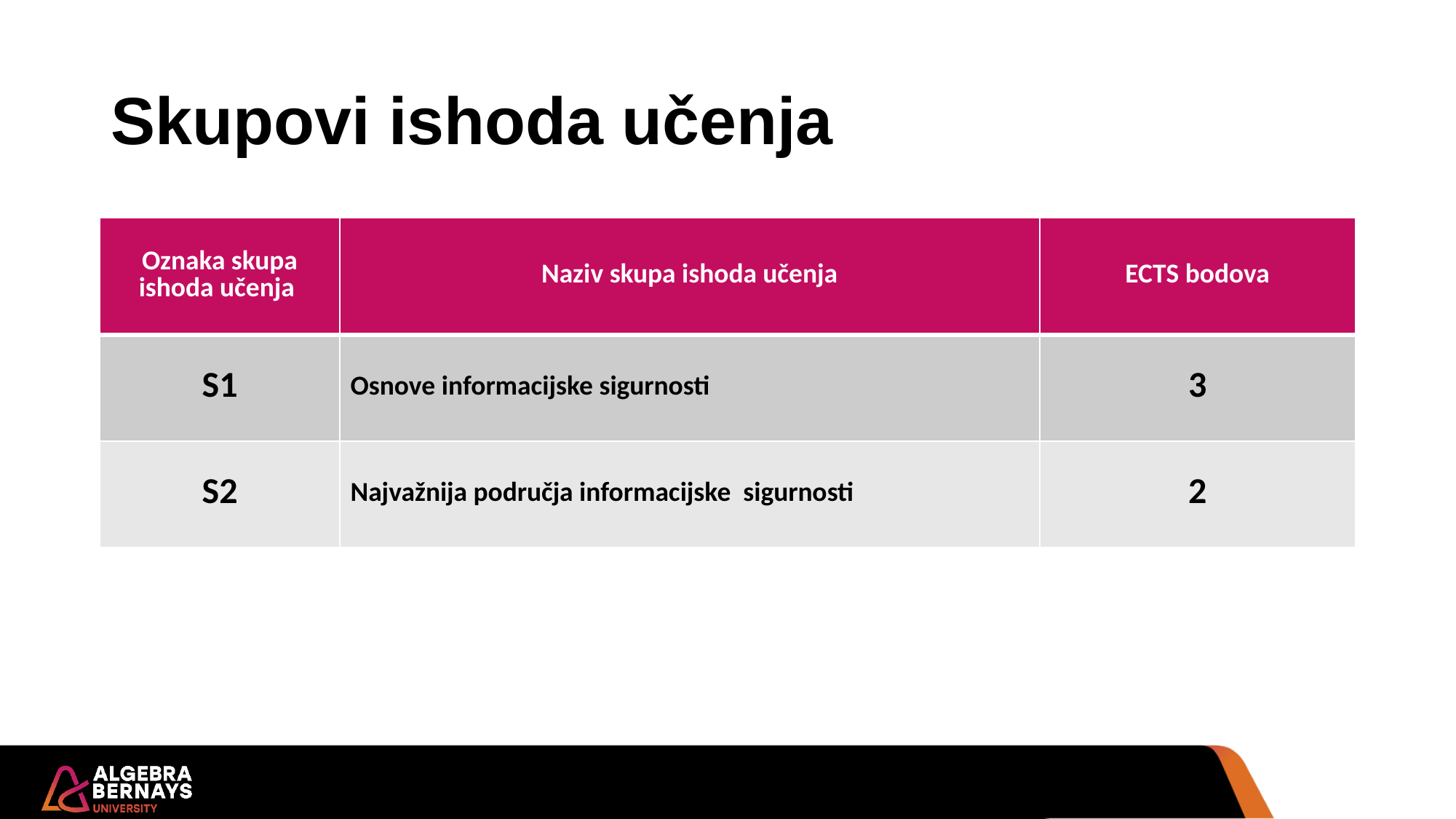

# Skupovi ishoda učenja
| Oznaka skupa ishoda učenja | Naziv skupa ishoda učenja | ECTS bodova |
| --- | --- | --- |
| S1 | Osnove informacijske sigurnosti | 3 |
| S2 | Najvažnija područja informacijske sigurnosti | 2 |